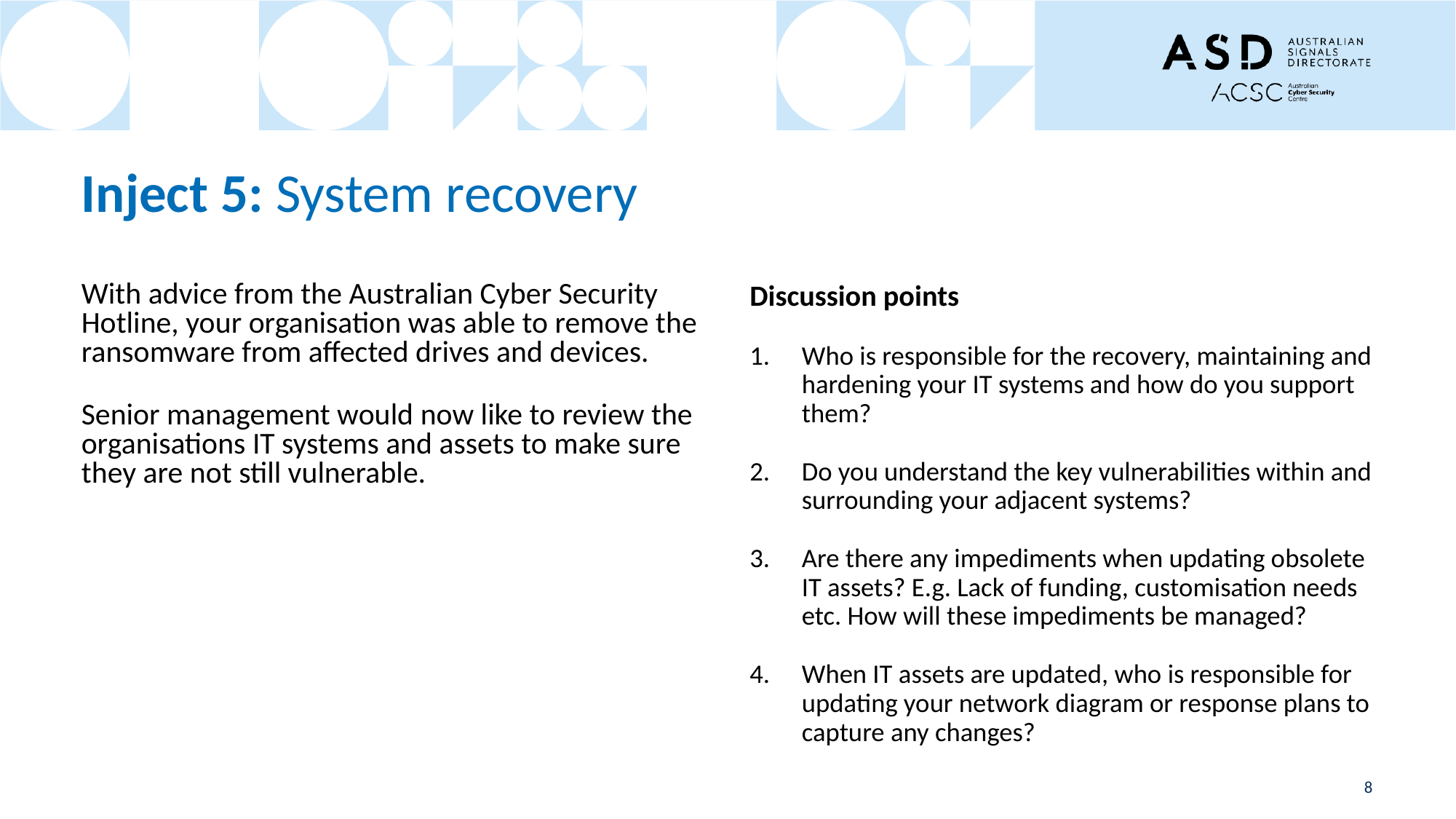

# Inject 5: System recovery
With advice from the Australian Cyber Security Hotline, your organisation was able to remove the ransomware from affected drives and devices.
Senior management would now like to review the organisations IT systems and assets to make sure they are not still vulnerable.

Discussion points
Who is responsible for the recovery, maintaining and hardening your IT systems and how do you support them?
Do you understand the key vulnerabilities within and surrounding your adjacent systems?
Are there any impediments when updating obsolete IT assets? E.g. Lack of funding, customisation needs etc. How will these impediments be managed?
When IT assets are updated, who is responsible for updating your network diagram or response plans to capture any changes?

8